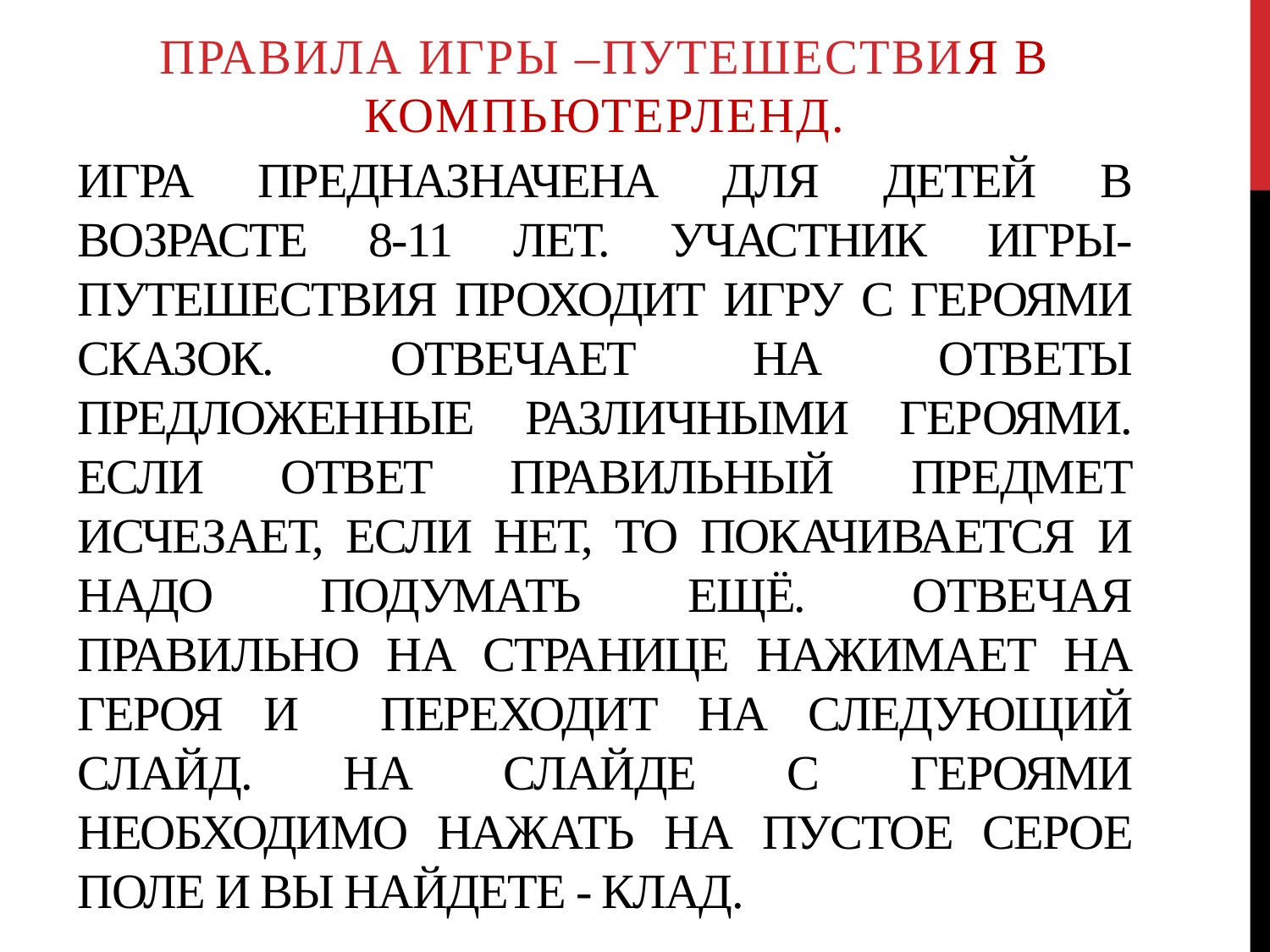

Правила игры –путешествия в компьютерленд.
# Игра предназначена для детей в возрасте 8-11 лет. Участник игры-путешествия проходит игру с героями сказок. отвечает на ответы предложенные различными героями. Если ответ правильный предмет исчезает, если нет, то покачивается и надо подумать ещё. Отвечая правильно на странице нажимает на героя и  переходит на следующий слайд. На слайде с героями необходимо нажать на пустое серое поле и вы найдете - клад.